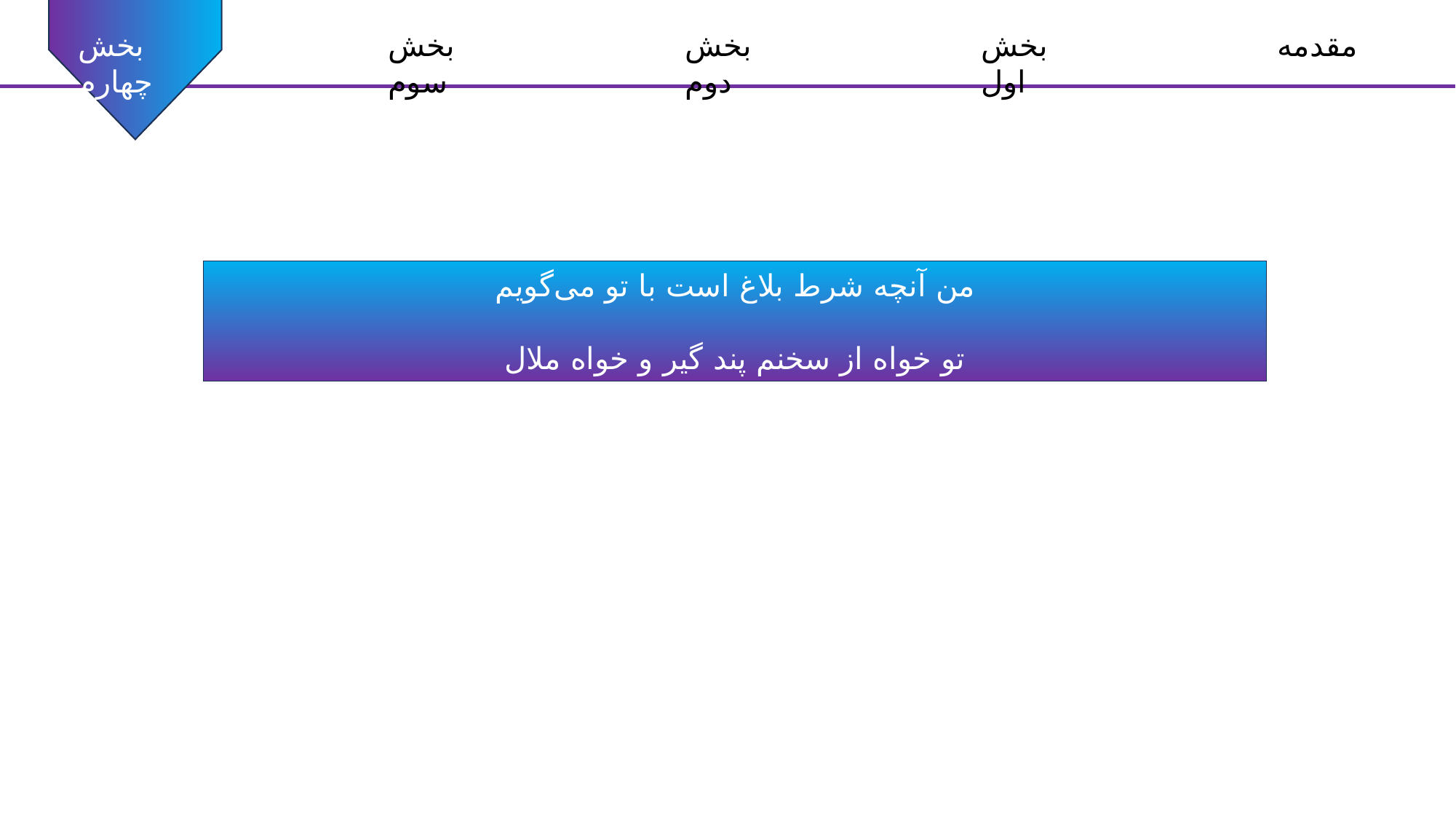

بخش چهارم
بخش سوم
بخش دوم
بخش اول
مقدمه
من آنچه شرط بلاغ است با تو می‌گویم

تو خواه از سخنم پند گیر و خواه ملال